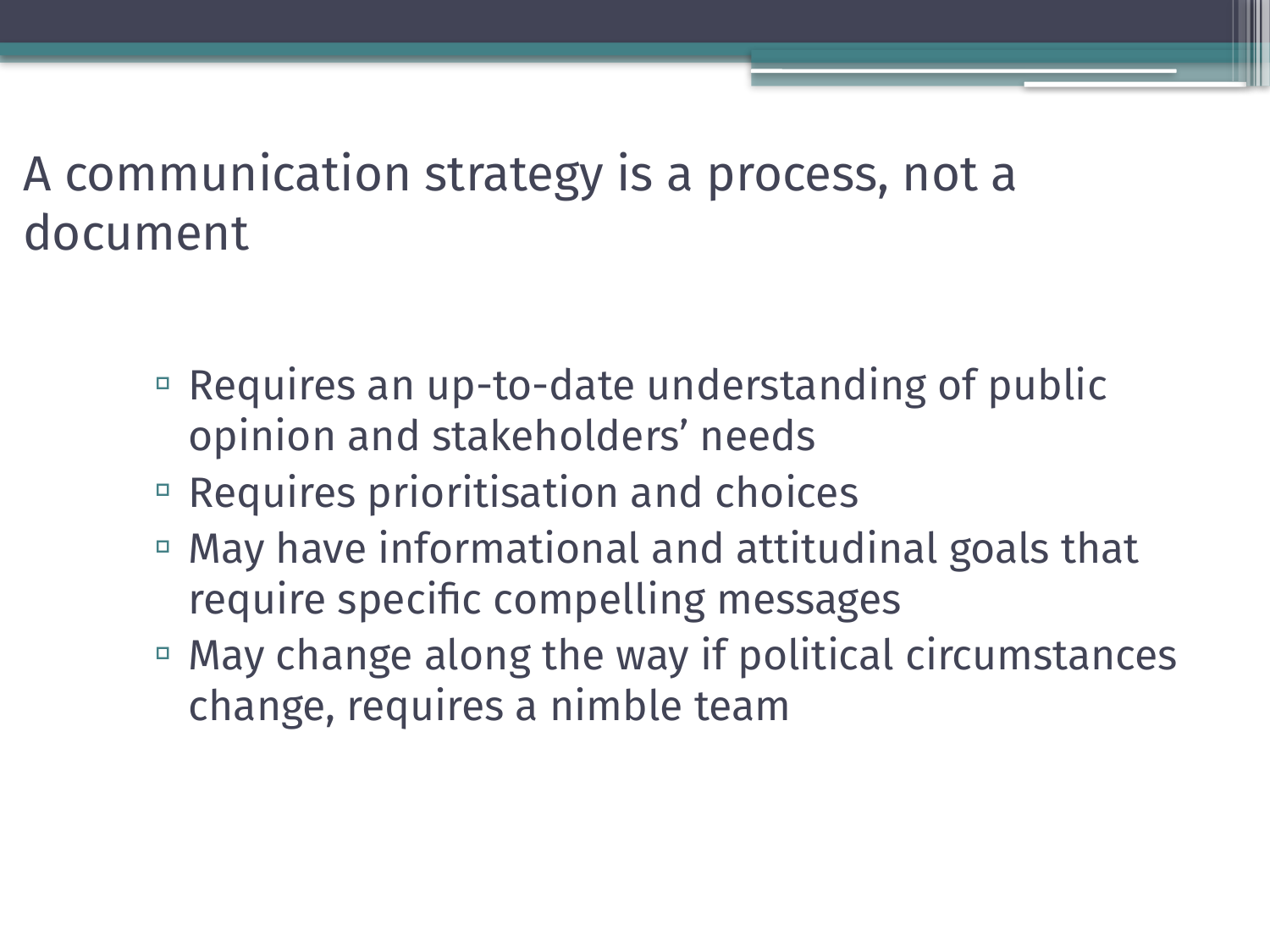

# A communication strategy is a process, not a document
Requires an up-to-date understanding of public opinion and stakeholders’ needs
Requires prioritisation and choices
May have informational and attitudinal goals that require specific compelling messages
May change along the way if political circumstances change, requires a nimble team